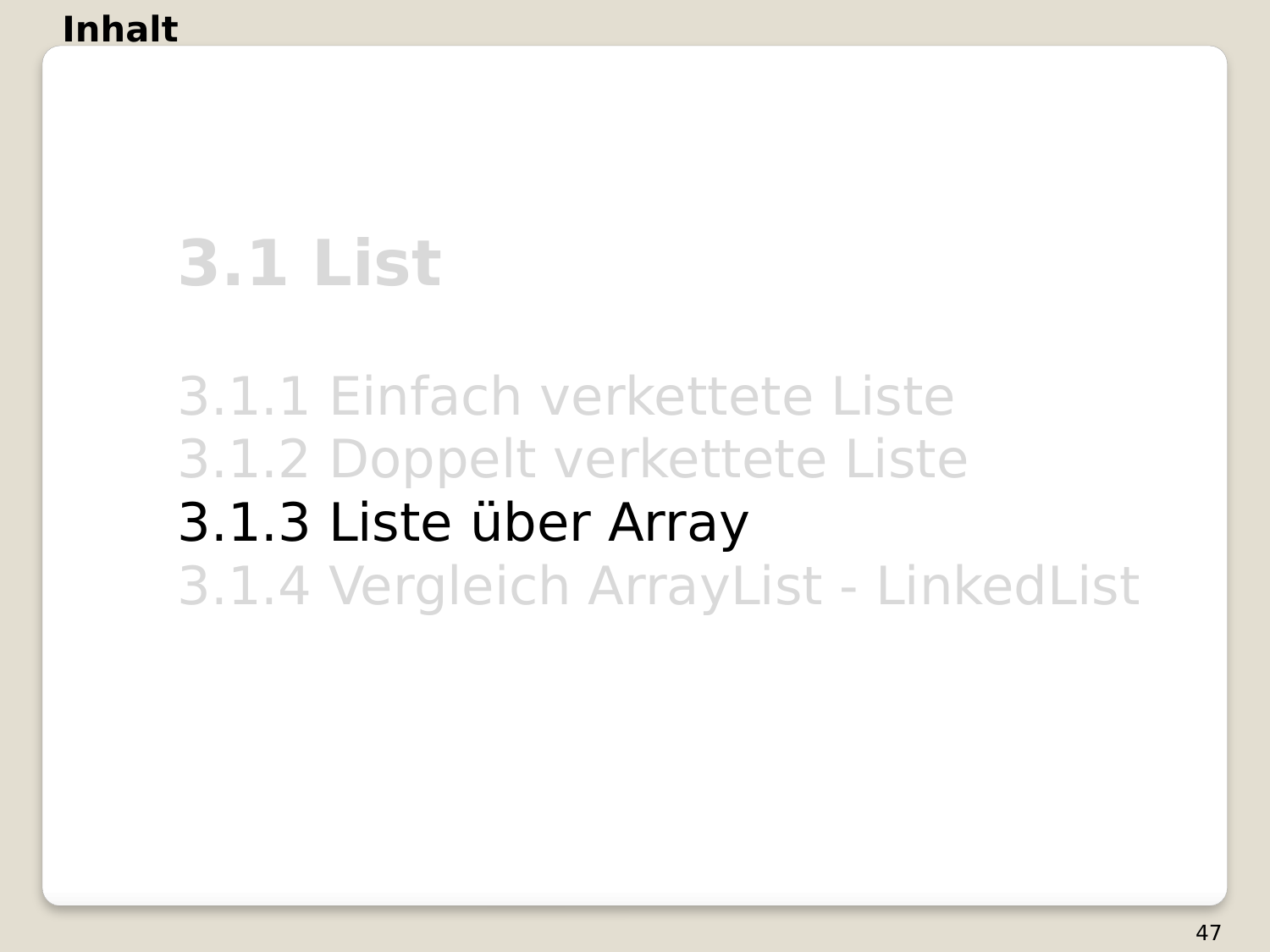

Inhalt
3.1 List

3.1.1 Einfach verkettete Liste
3.1.2 Doppelt verkettete Liste
3.1.3 Liste über Array
3.1.4 Vergleich ArrayList - LinkedList